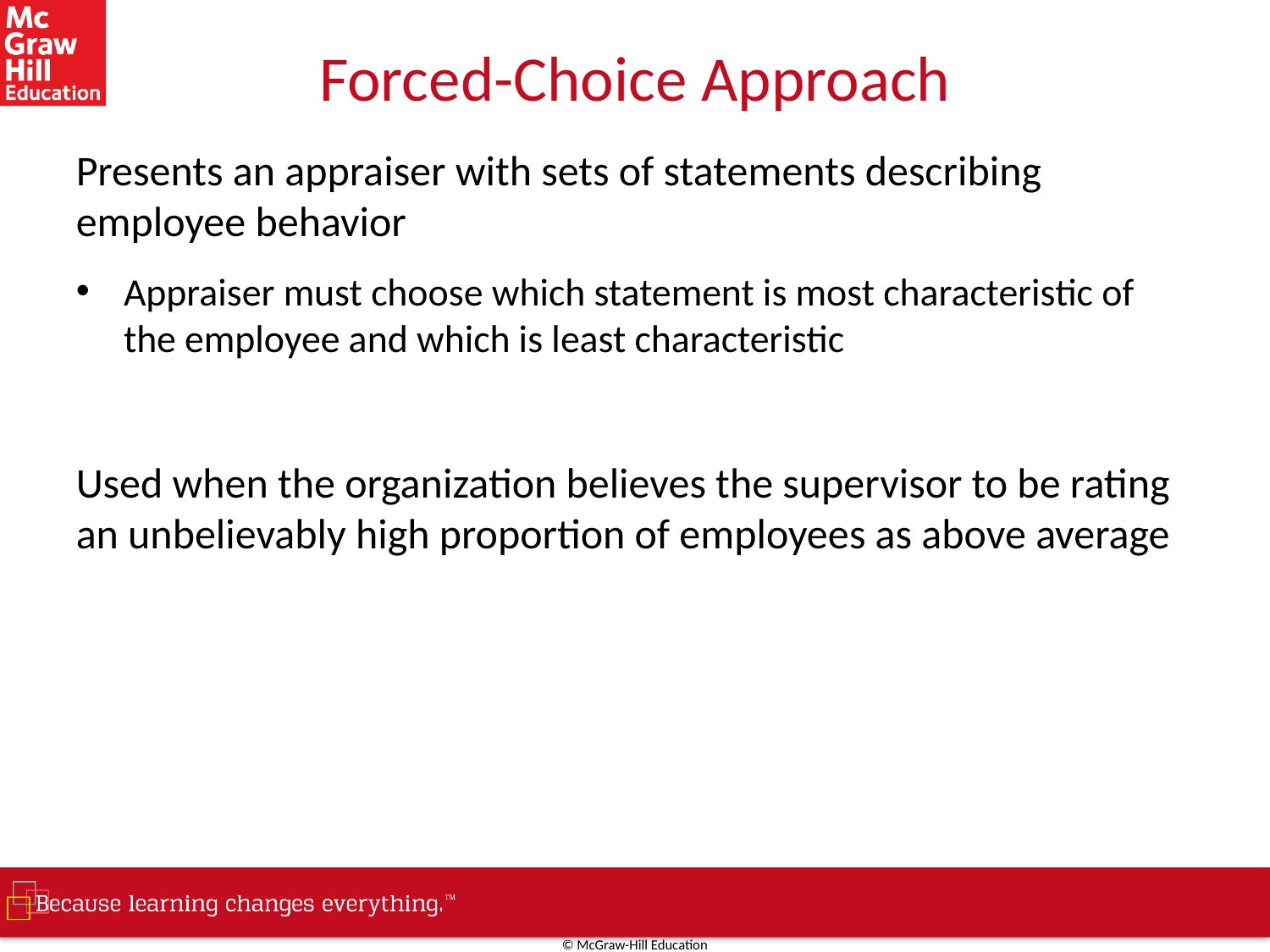

# Forced-Choice Approach
Presents an appraiser with sets of statements describing employee behavior
Appraiser must choose which statement is most characteristic of the employee and which is least characteristic

Used when the organization believes the supervisor to be rating an unbelievably high proportion of employees as above average